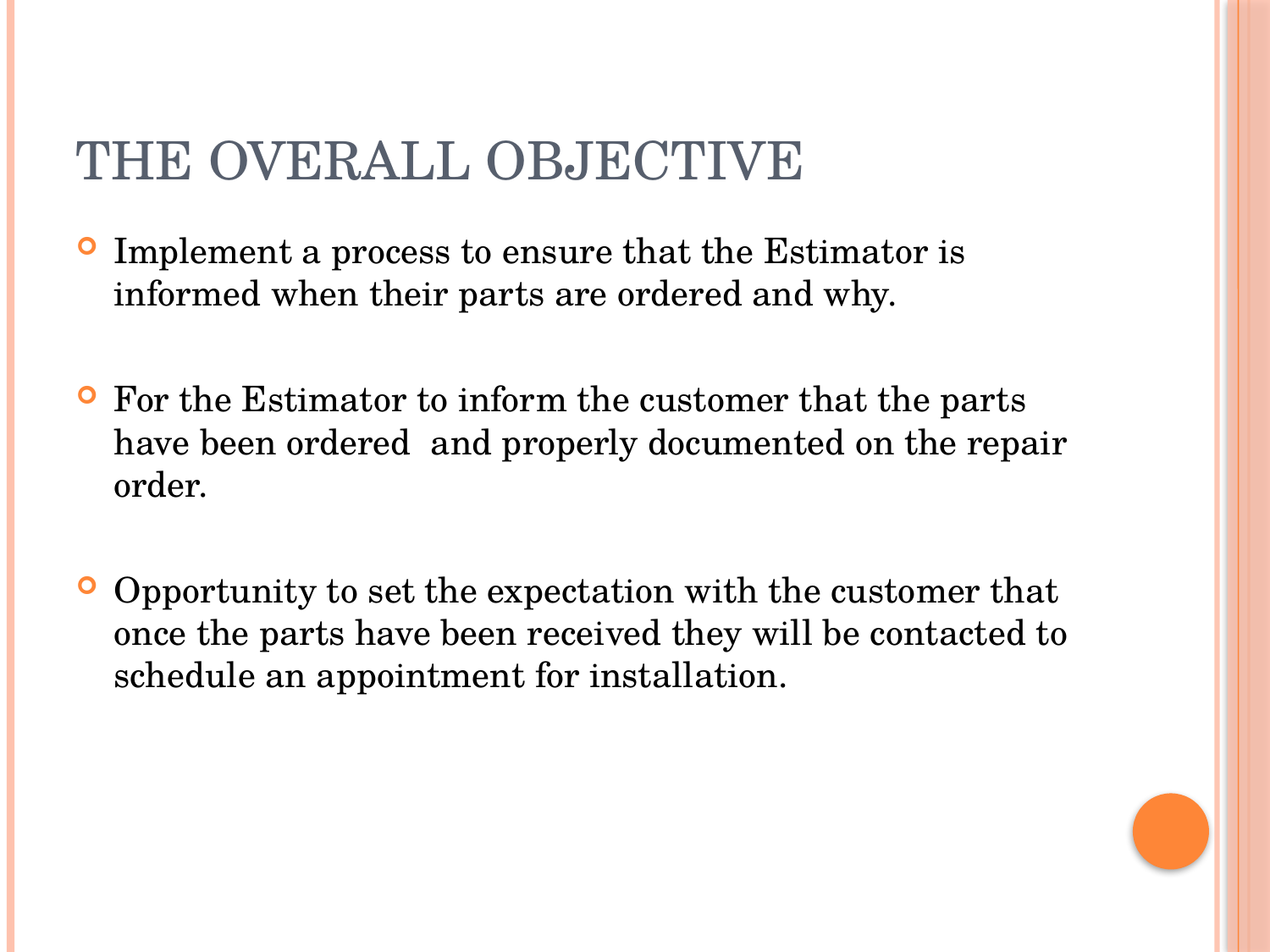

# The Overall Objective
Implement a process to ensure that the Estimator is informed when their parts are ordered and why.

For the Estimator to inform the customer that the parts have been ordered  and properly documented on the repair order.

Opportunity to set the expectation with the customer that once the parts have been received they will be contacted to schedule an appointment for installation.